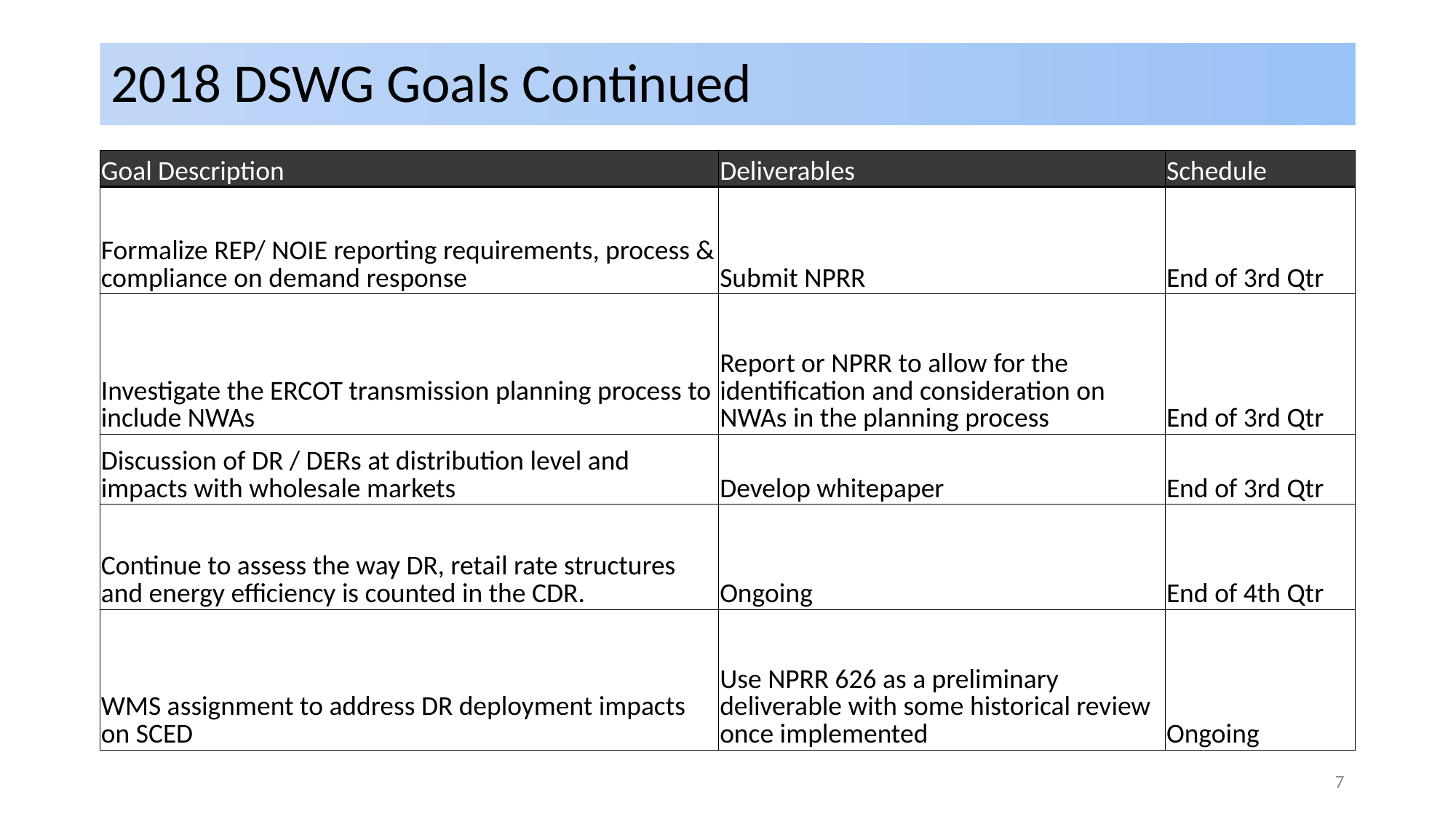

# 2018 DSWG Goals Continued
| Goal Description | Deliverables | Schedule |
| --- | --- | --- |
| Formalize REP/ NOIE reporting requirements, process & compliance on demand response | Submit NPRR | End of 3rd Qtr |
| Investigate the ERCOT transmission planning process to include NWAs | Report or NPRR to allow for the identification and consideration on NWAs in the planning process | End of 3rd Qtr |
| Discussion of DR / DERs at distribution level and impacts with wholesale markets | Develop whitepaper | End of 3rd Qtr |
| Continue to assess the way DR, retail rate structures and energy efficiency is counted in the CDR. | Ongoing | End of 4th Qtr |
| WMS assignment to address DR deployment impacts on SCED | Use NPRR 626 as a preliminary deliverable with some historical review once implemented | Ongoing |
7